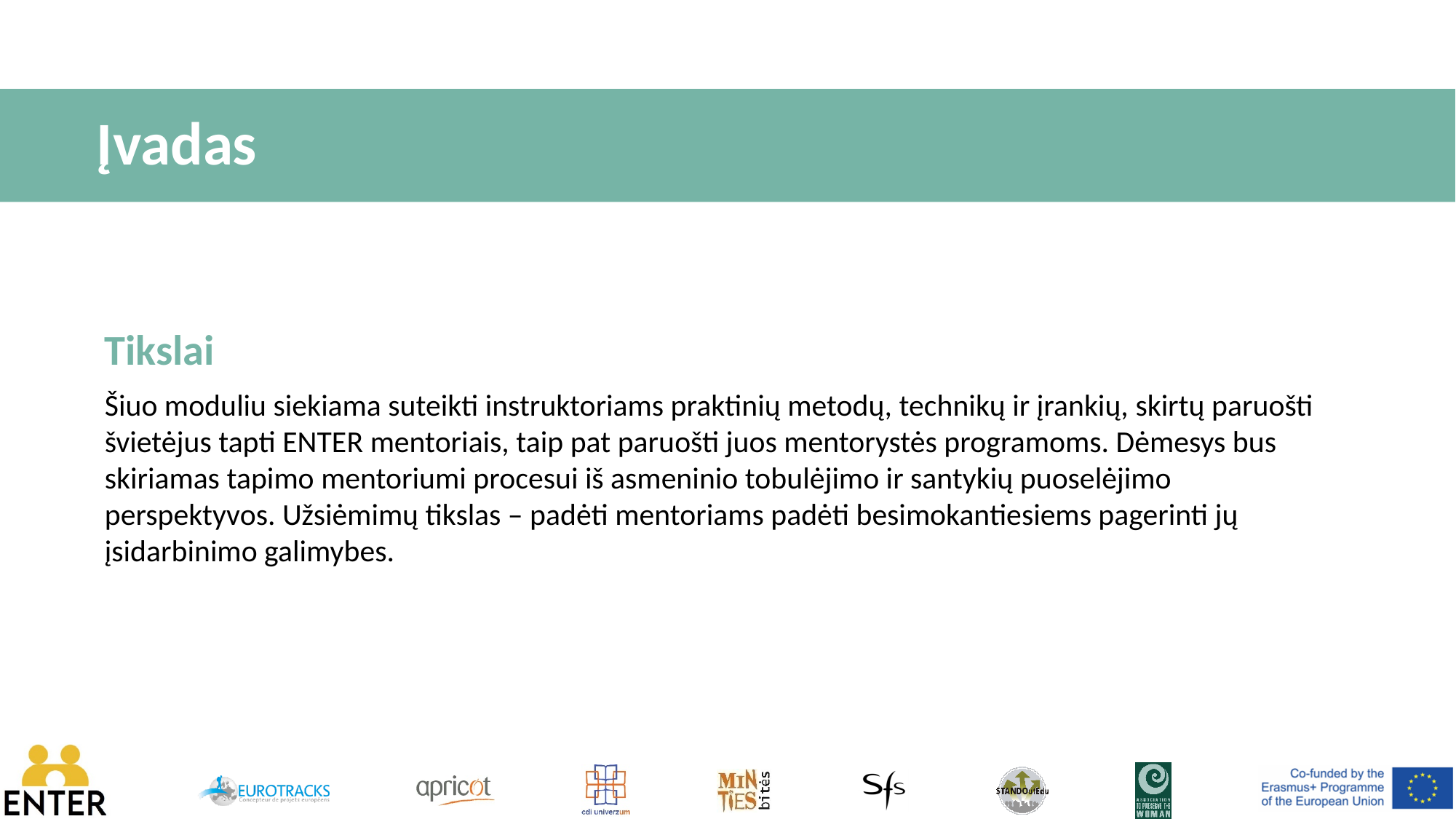

# Įvadas
Tikslai
Šiuo moduliu siekiama suteikti instruktoriams praktinių metodų, technikų ir įrankių, skirtų paruošti švietėjus tapti ENTER mentoriais, taip pat paruošti juos mentorystės programoms. Dėmesys bus skiriamas tapimo mentoriumi procesui iš asmeninio tobulėjimo ir santykių puoselėjimo perspektyvos. Užsiėmimų tikslas – padėti mentoriams padėti besimokantiesiems pagerinti jų įsidarbinimo galimybes.